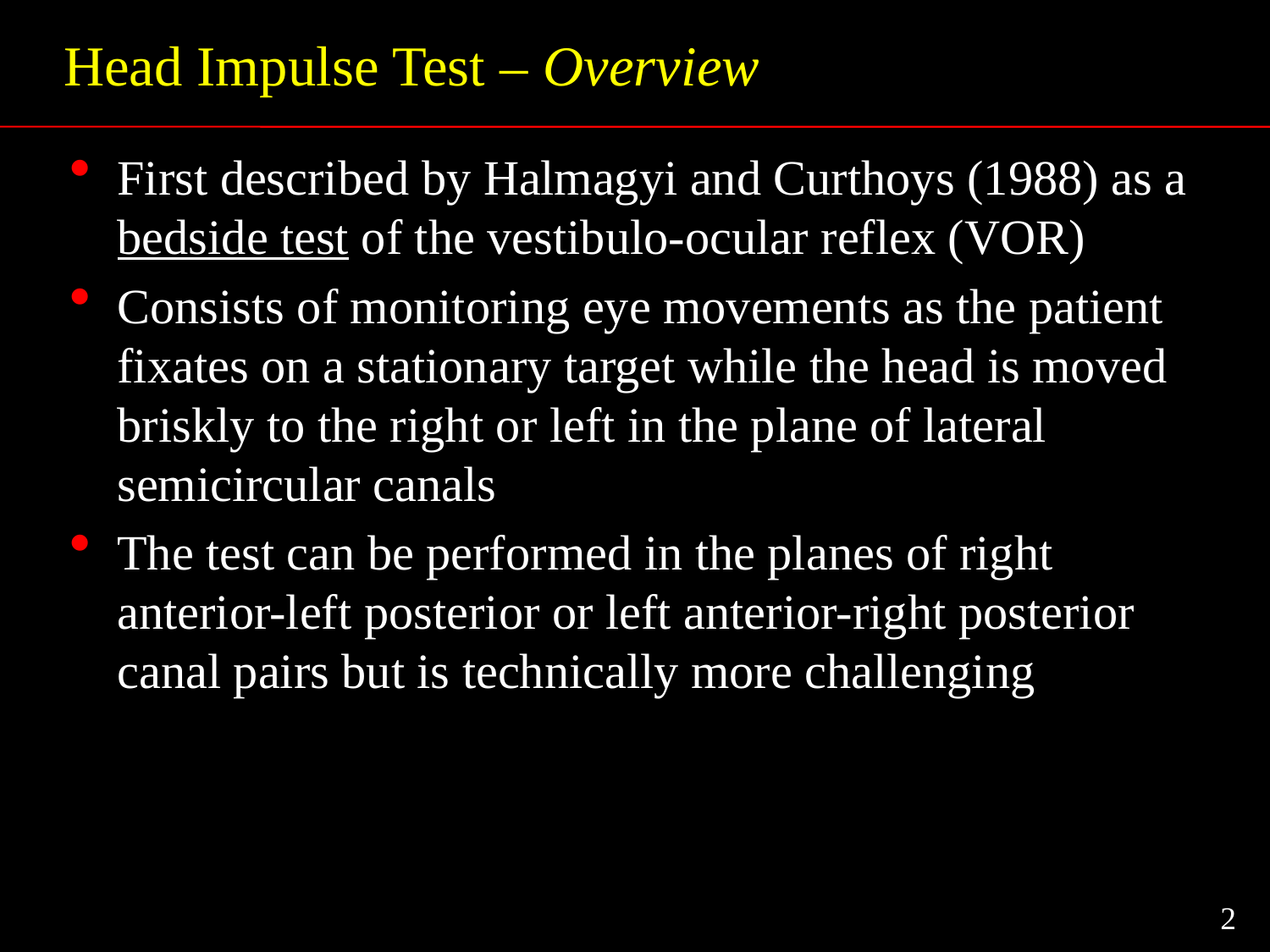

# Head Impulse Test – Overview
First described by Halmagyi and Curthoys (1988) as a bedside test of the vestibulo-ocular reflex (VOR)
Consists of monitoring eye movements as the patient fixates on a stationary target while the head is moved briskly to the right or left in the plane of lateral semicircular canals
The test can be performed in the planes of right anterior-left posterior or left anterior-right posterior canal pairs but is technically more challenging